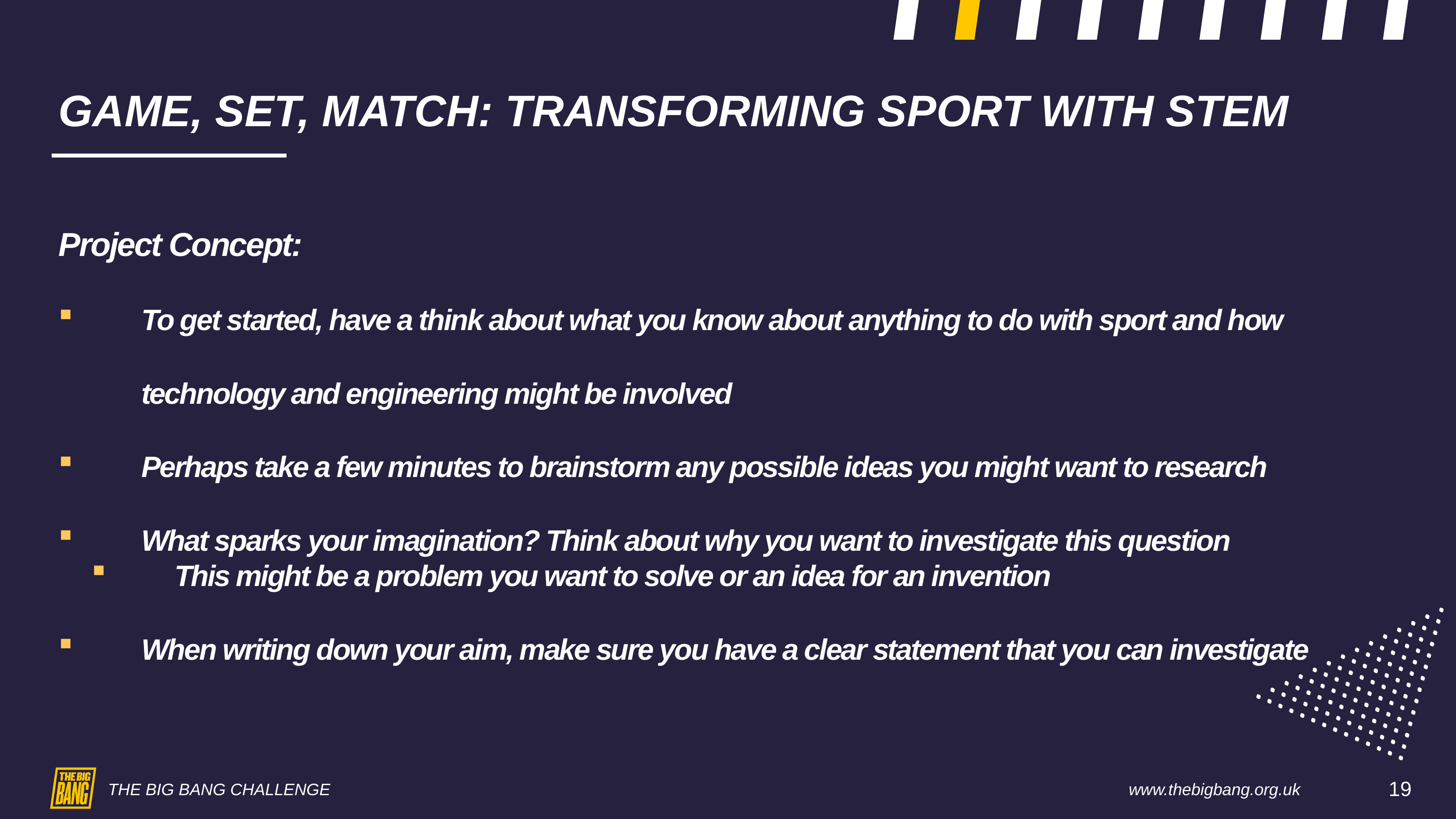

GAME, SET, MATCH: TRANSFORMING SPORT WITH STEM
Project Concept:
To get started, have a think about what you know about anything to do with sport and how technology and engineering might be involved
Perhaps take a few minutes to brainstorm any possible ideas you might want to research
What sparks your imagination? Think about why you want to investigate this question
This might be a problem you want to solve or an idea for an invention
When writing down your aim, make sure you have a clear statement that you can investigate